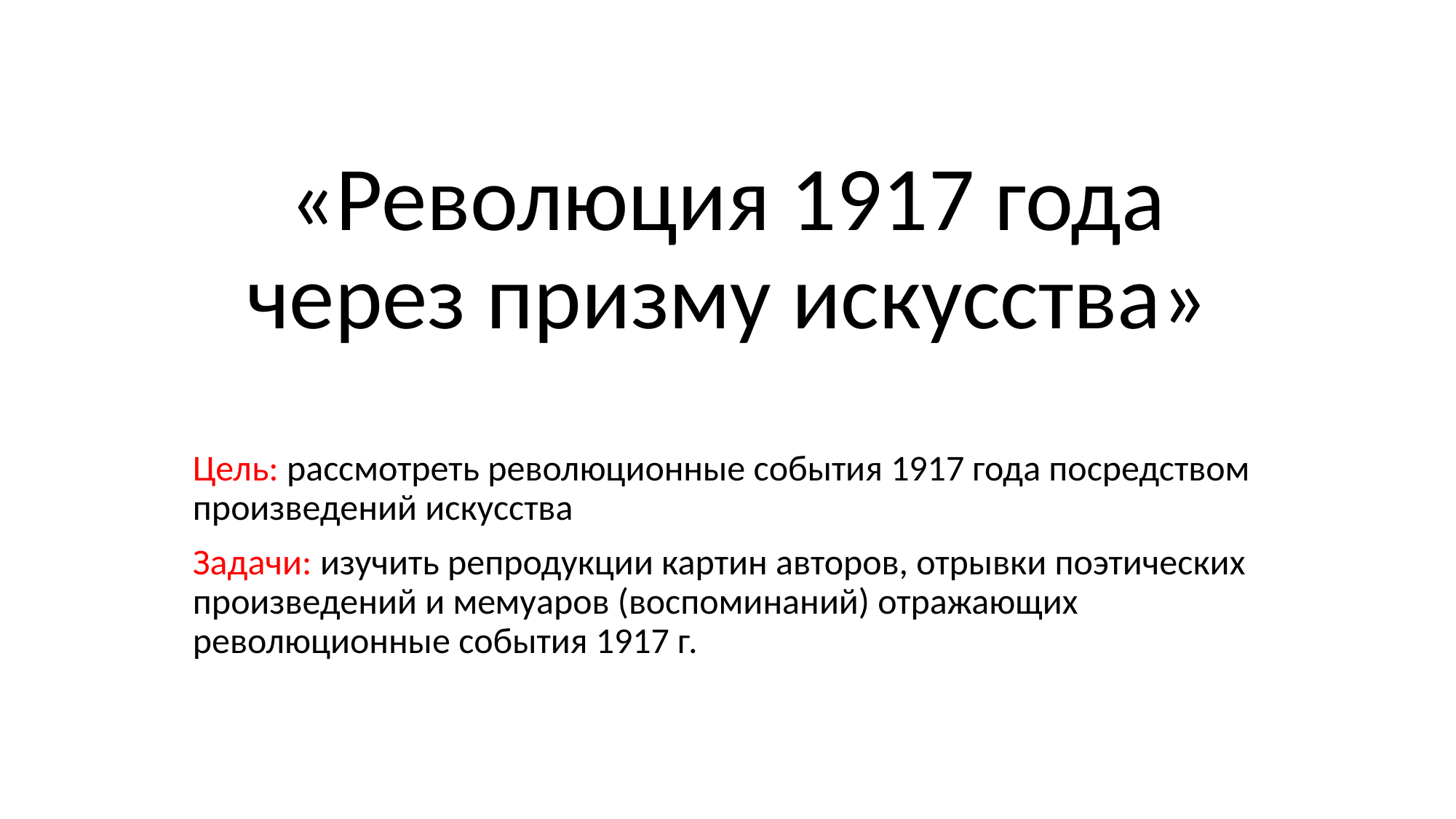

# «Революция 1917 года через призму искусства»

Цель: рассмотреть революционные события 1917 года посредством произведений искусства
Задачи: изучить репродукции картин авторов, отрывки поэтических произведений и мемуаров (воспоминаний) отражающих революционные события 1917 г.